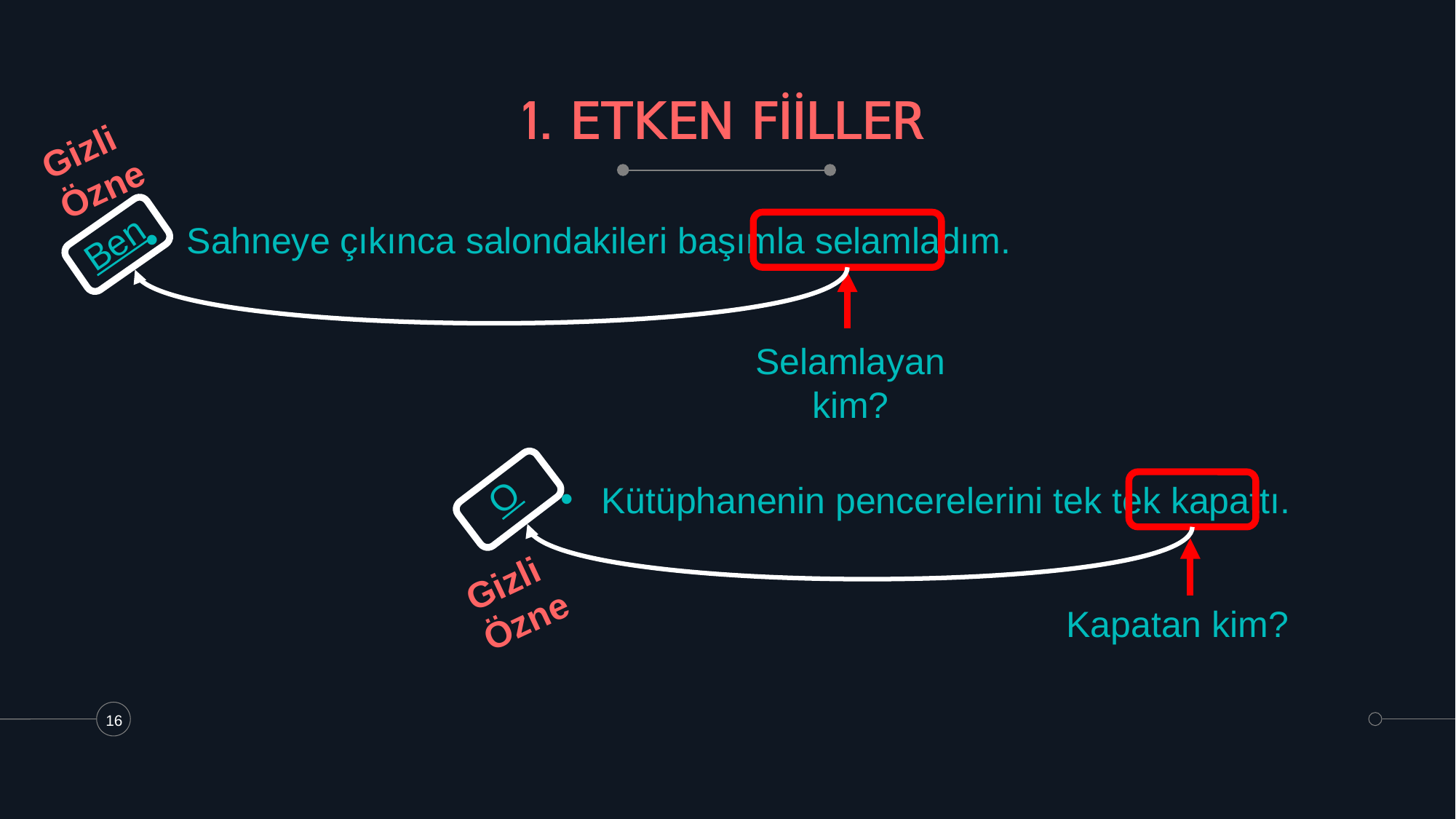

# 1. ETKEN FİİLLER
Gizli
Özne

Sahneye çıkınca salondakileri başımla selamladım.
Ben

Selamlayan kim?
O

Kütüphanenin pencerelerini tek tek kapattı.
Gizli
Özne
Kapatan kim?
16